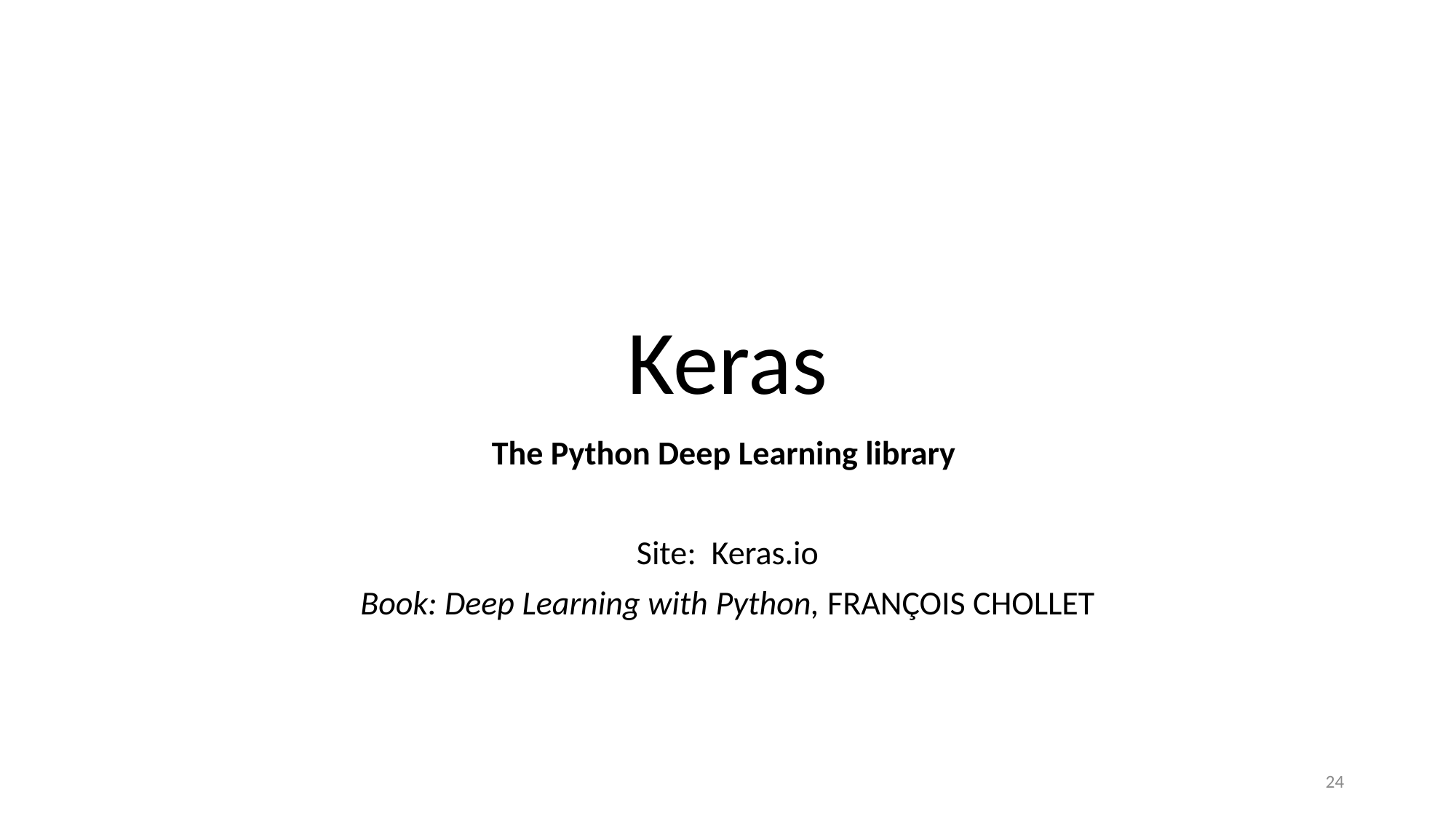

# Keras
The Python Deep Learning library

Site:  Keras.io
Book: Deep Learning with Python, FRANÇOIS CHOLLET
24